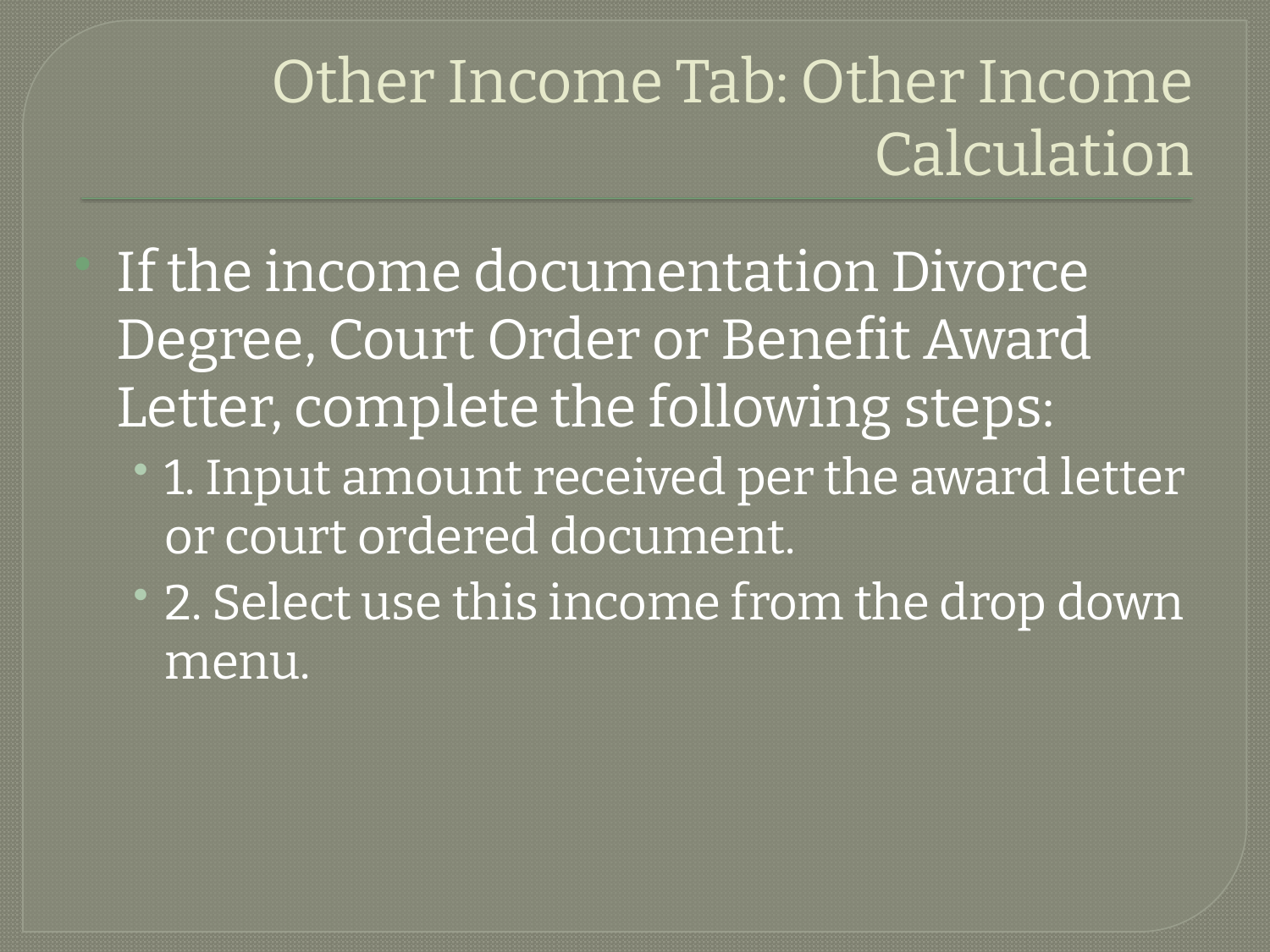

# Other Income Tab: Other Income Calculation
If the income documentation Divorce Degree, Court Order or Benefit Award Letter, complete the following steps:
1. Input amount received per the award letter or court ordered document.
2. Select use this income from the drop down menu.